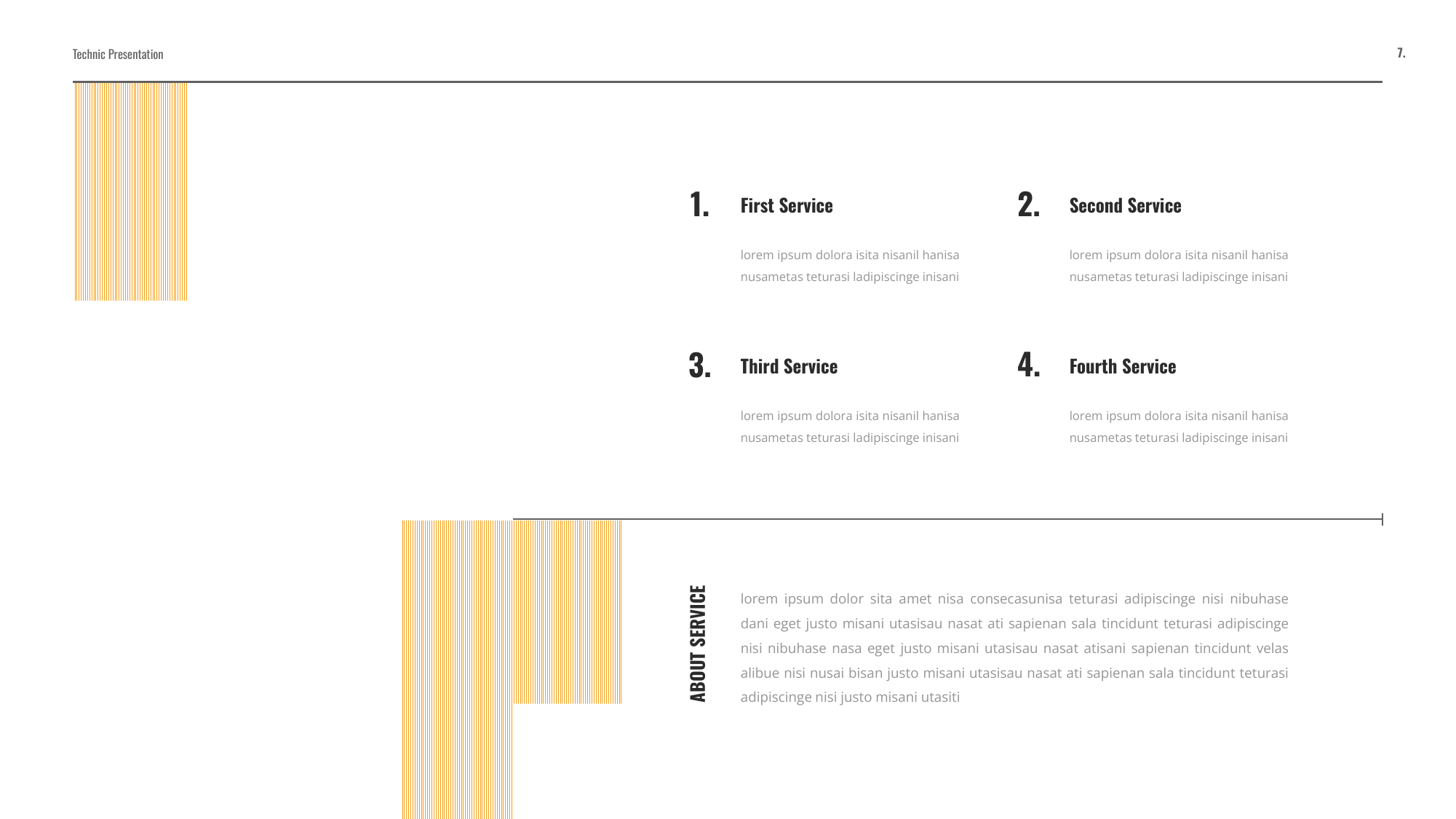

7.
Technic Presentation

1.
First Service
lorem ipsum dolora isita nisanil hanisa nusametas teturasi ladipiscinge inisani
2.
Second Service
lorem ipsum dolora isita nisanil hanisa nusametas teturasi ladipiscinge inisani
4.
Fourth Service
lorem ipsum dolora isita nisanil hanisa nusametas teturasi ladipiscinge inisani
3.
Third Service
lorem ipsum dolora isita nisanil hanisa nusametas teturasi ladipiscinge inisani
lorem ipsum dolor sita amet nisa consecasunisa teturasi adipiscinge nisi nibuhase dani eget justo misani utasisau nasat ati sapienan sala tincidunt teturasi adipiscinge nisi nibuhase nasa eget justo misani utasisau nasat atisani sapienan tincidunt velas alibue nisi nusai bisan justo misani utasisau nasat ati sapienan sala tincidunt teturasi adipiscinge nisi justo misani utasiti
ABOUT SERVICE